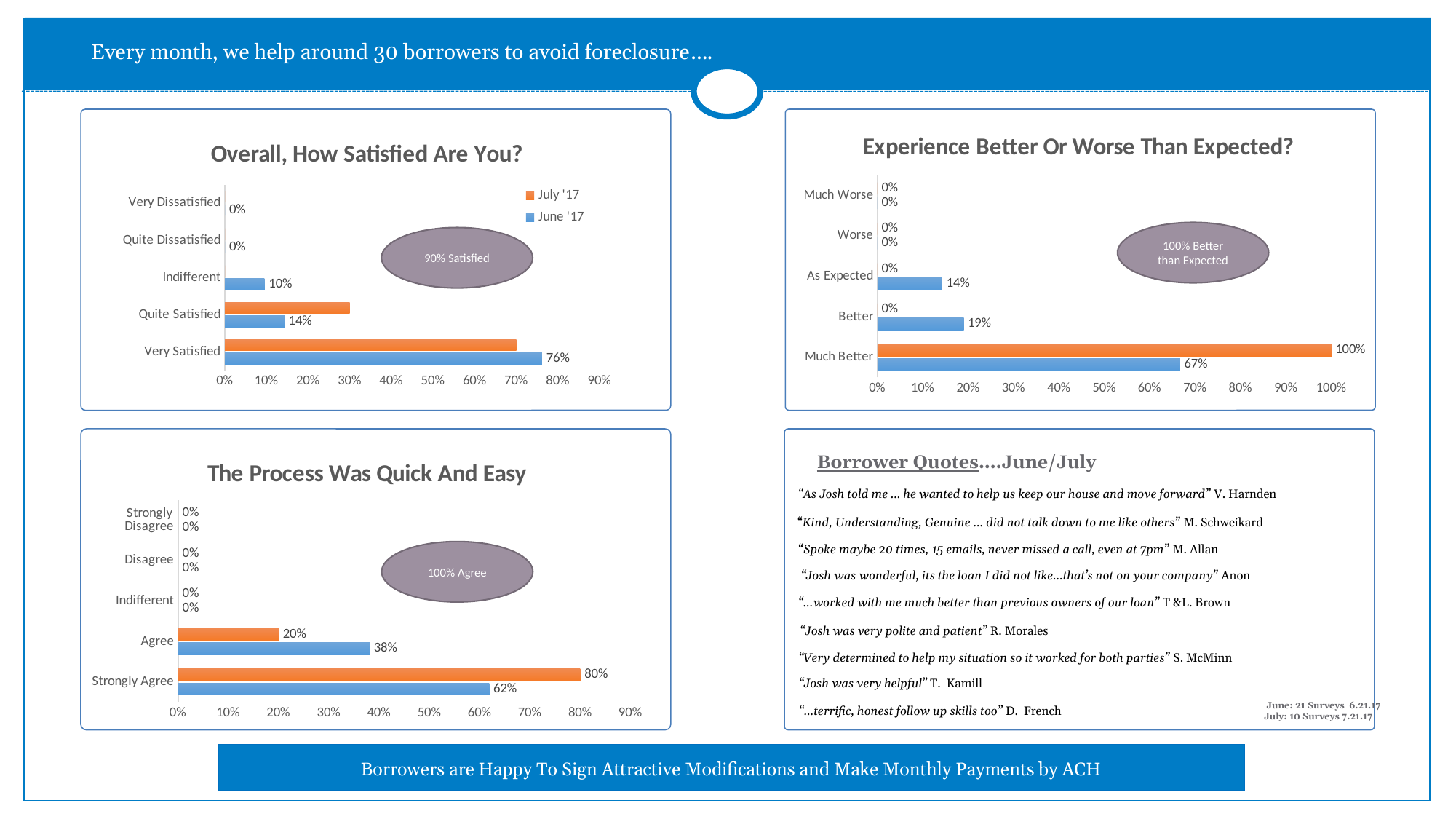

Every month, we help around 30 borrowers to avoid foreclosure….

### Chart: Experience Better Or Worse Than Expected?

| Category |  |  |
|---|---|---|
| Much Better | 0.6666666666666666 | 1.0 |
| Better | 0.19047619047619047 | 0.0 |
| As Expected | 0.14285714285714285 | 0.0 |
| Worse | 0.0 | 0.0 |
| Much Worse | 0.0 | 0.0 |

### Chart: Overall, How Satisfied Are You?

| Category | June '17 | July '17 |
|---|---|---|
| Very Satisfied | 0.7619047619047619 | 0.7 |
| Quite Satisfied | 0.14285714285714285 | 0.3 |
| Indifferent | 0.09523809523809523 | 0.0 |
| Quite Dissatisfied | 0.0 | 0.0 |
| Very Dissatisfied | 0.0 | 0.0 |
100% Better than Expected
90% Satisfied

### Chart: The Process Was Quick And Easy

| Category |  |  |
|---|---|---|
| Strongly Agree | 0.6190476190476191 | 0.8 |
| Agree | 0.38095238095238093 | 0.2 |
| Indifferent | 0.0 | 0.0 |
| Disagree | 0.0 | 0.0 |
| Strongly Disagree | 0.0 | 0.0 |
Borrower Quotes….June/July
“As Josh told me … he wanted to help us keep our house and move forward” V. Harnden
“Kind, Understanding, Genuine … did not talk down to me like others” M. Schweikard
“Spoke maybe 20 times, 15 emails, never missed a call, even at 7pm” M. Allan
100% Agree
 “Josh was wonderful, its the loan I did not like...that’s not on your company” Anon
“…worked with me much better than previous owners of our loan” T &L. Brown
“Josh was very polite and patient” R. Morales
“Very determined to help my situation so it worked for both parties” S. McMinn
“Josh was very helpful” T.  Kamill
 June: 21 Surveys  6.21.17
July: 10 Surveys 7.21.17
“…terrific, honest follow up skills too” D.  French
Borrowers are Happy To Sign Attractive Modifications and Make Monthly Payments by ACH